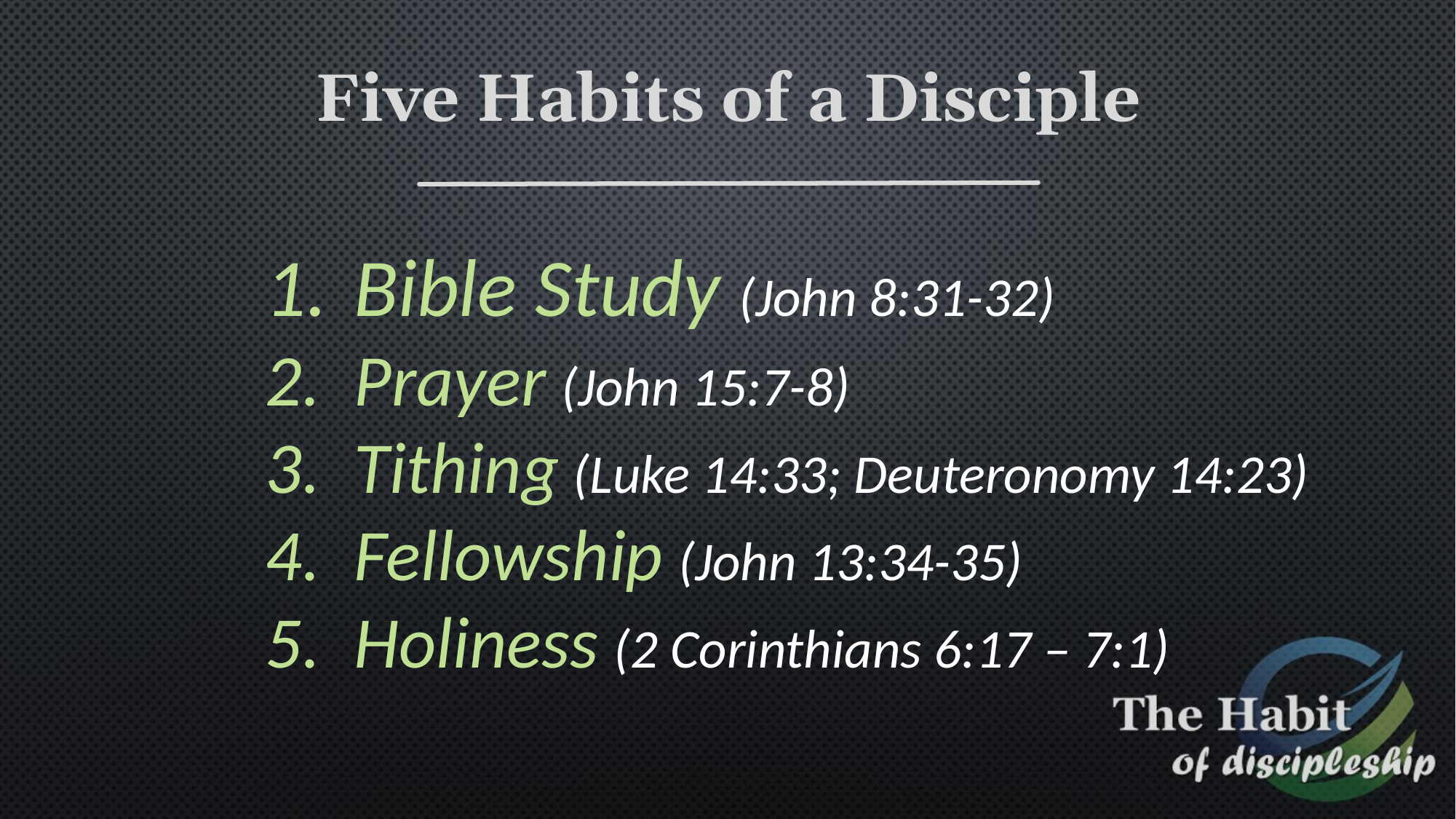

Five Habits of a Disciple
Bible Study (John 8:31-32)
Prayer (John 15:7-8)
Tithing (Luke 14:33; Deuteronomy 14:23)
Fellowship (John 13:34-35)
Holiness (2 Corinthians 6:17 – 7:1)